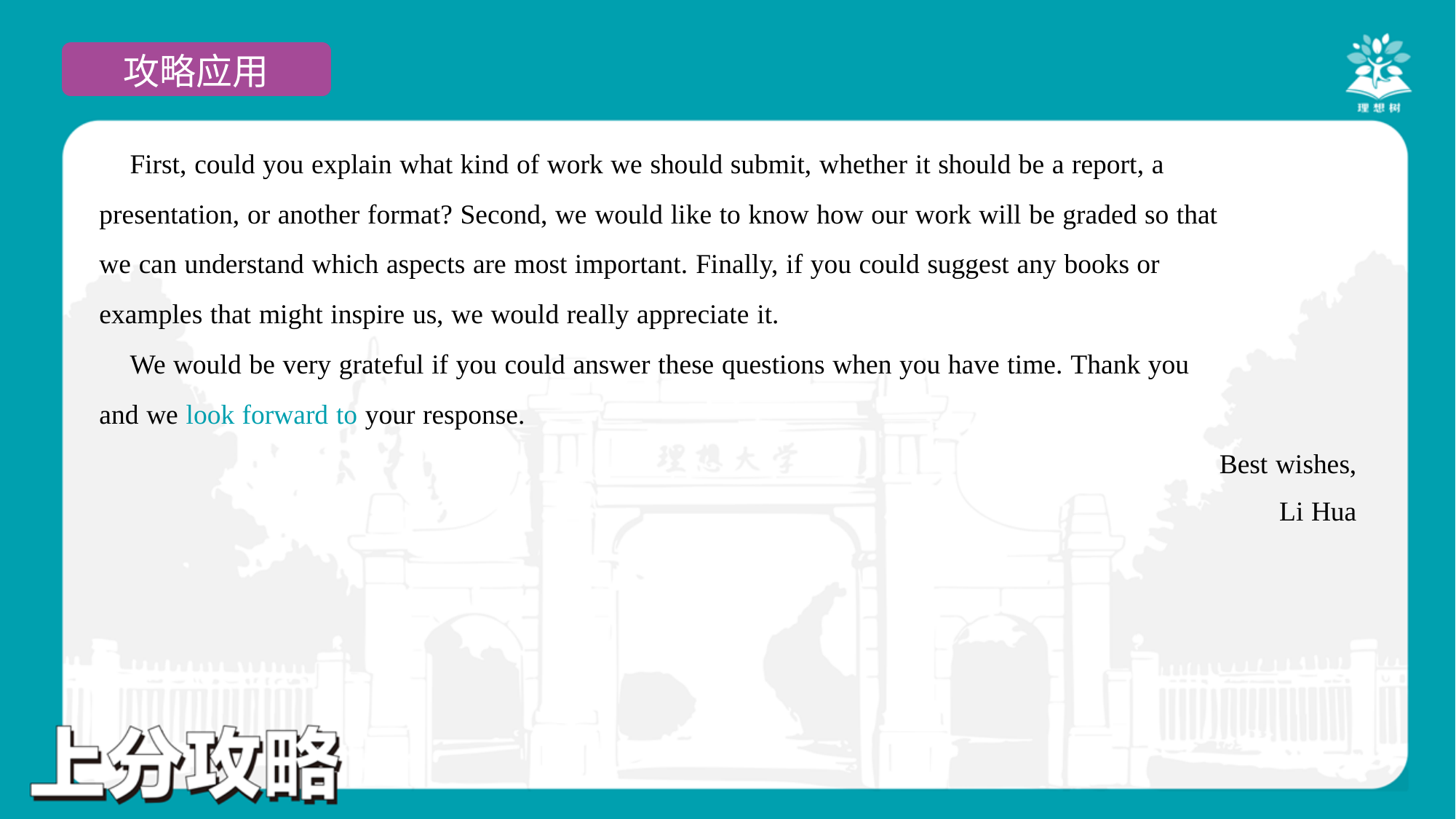

First, could you explain what kind of work we should submit, whether it should be a report, a
presentation, or another format? Second, we would like to know how our work will be graded so that
we can understand which aspects are most important. Finally, if you could suggest any books or
examples that might inspire us, we would really appreciate it.
    We would be very grateful if you could answer these questions when you have time. Thank you
and we look forward to your response.
Best wishes,
Li Hua